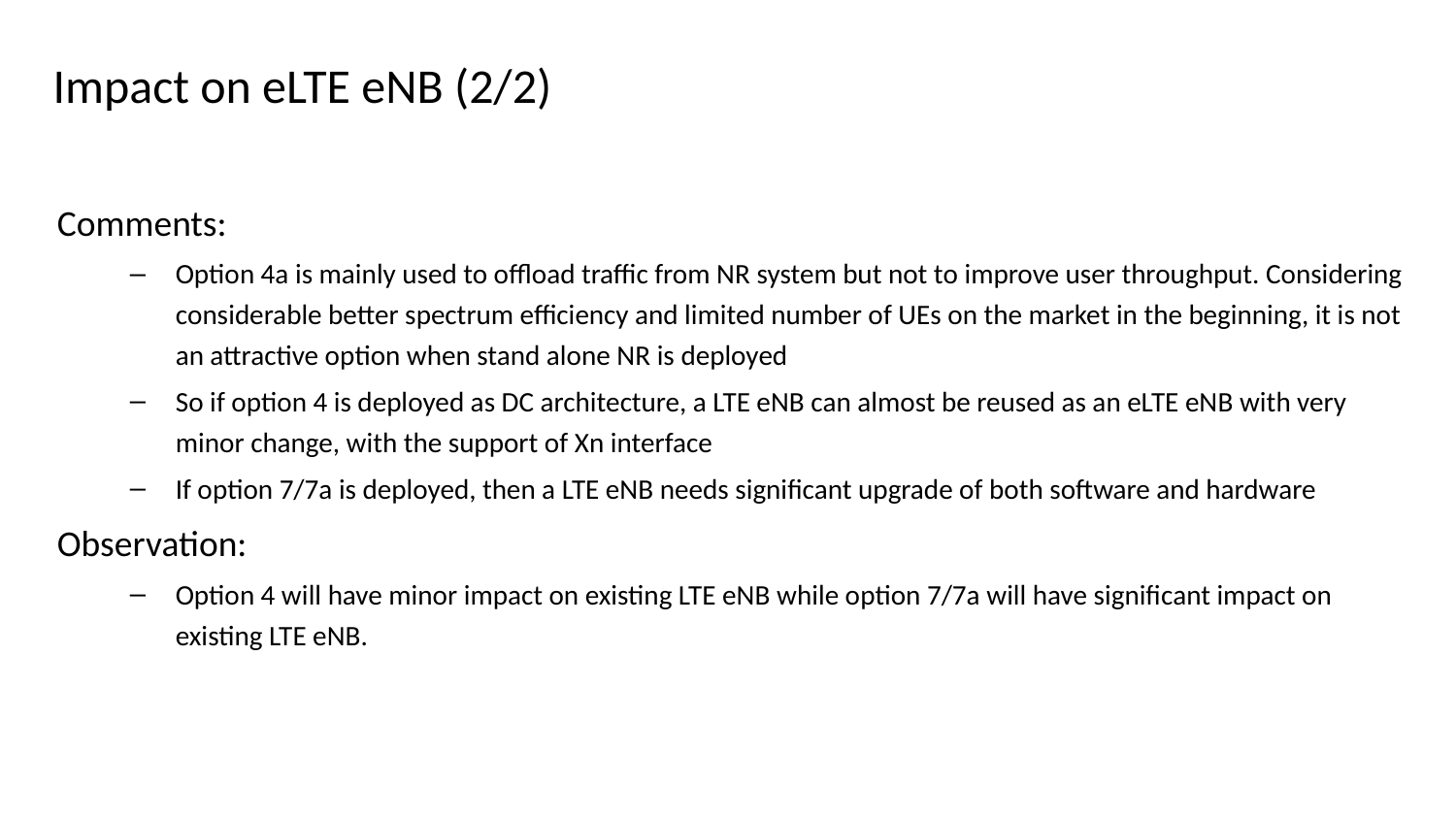

# Impact on eLTE eNB (2/2)
Comments:
Option 4a is mainly used to offload traffic from NR system but not to improve user throughput. Considering considerable better spectrum efficiency and limited number of UEs on the market in the beginning, it is not an attractive option when stand alone NR is deployed
So if option 4 is deployed as DC architecture, a LTE eNB can almost be reused as an eLTE eNB with very minor change, with the support of Xn interface
If option 7/7a is deployed, then a LTE eNB needs significant upgrade of both software and hardware
Observation:
Option 4 will have minor impact on existing LTE eNB while option 7/7a will have significant impact on  existing LTE eNB.